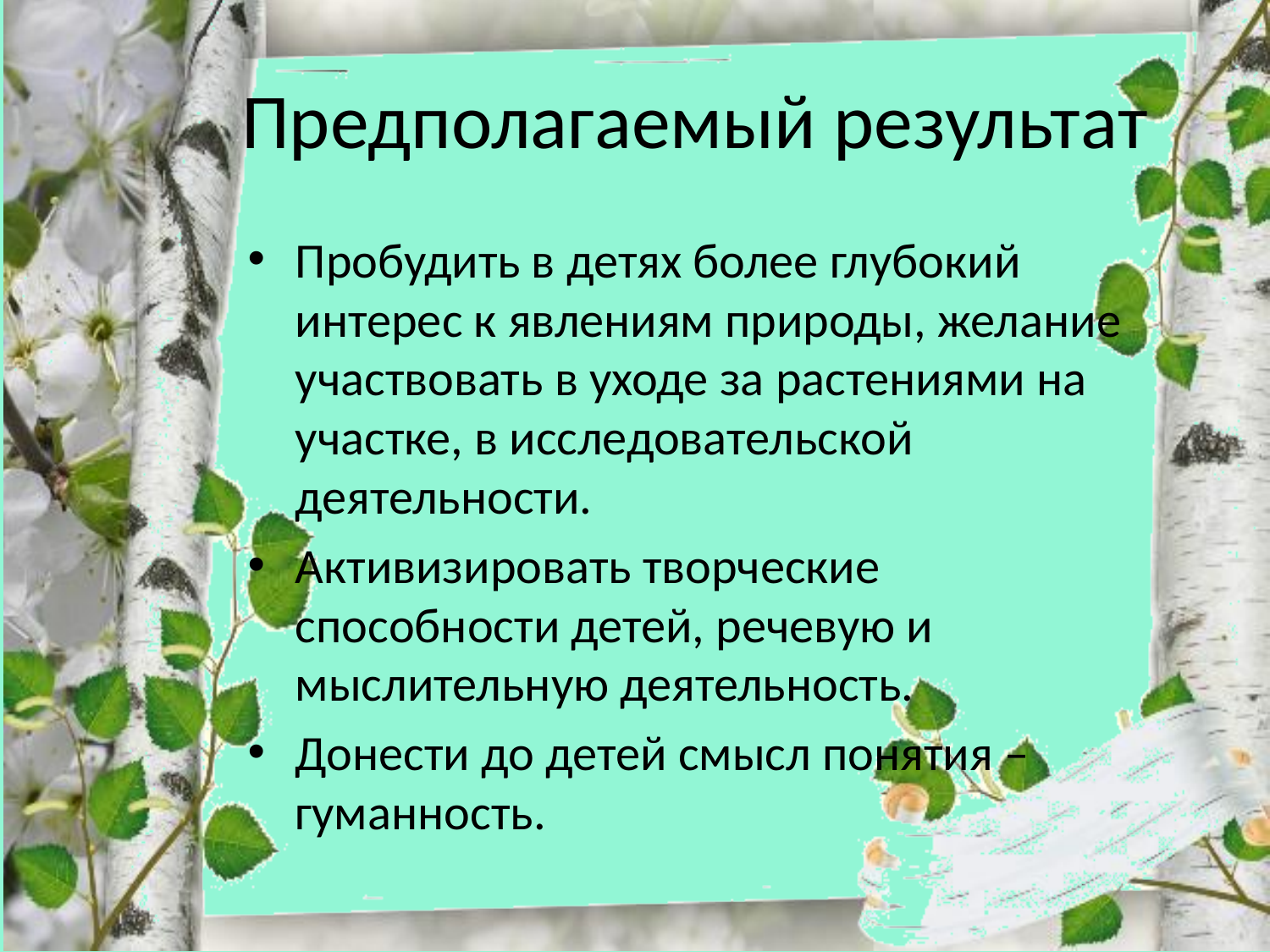

# Предполагаемый результат
Пробудить в детях более глубокий интерес к явлениям природы, желание участвовать в уходе за растениями на участке, в исследовательской деятельности.
Активизировать творческие способности детей, речевую и мыслительную деятельность.
Донести до детей смысл понятия – гуманность.